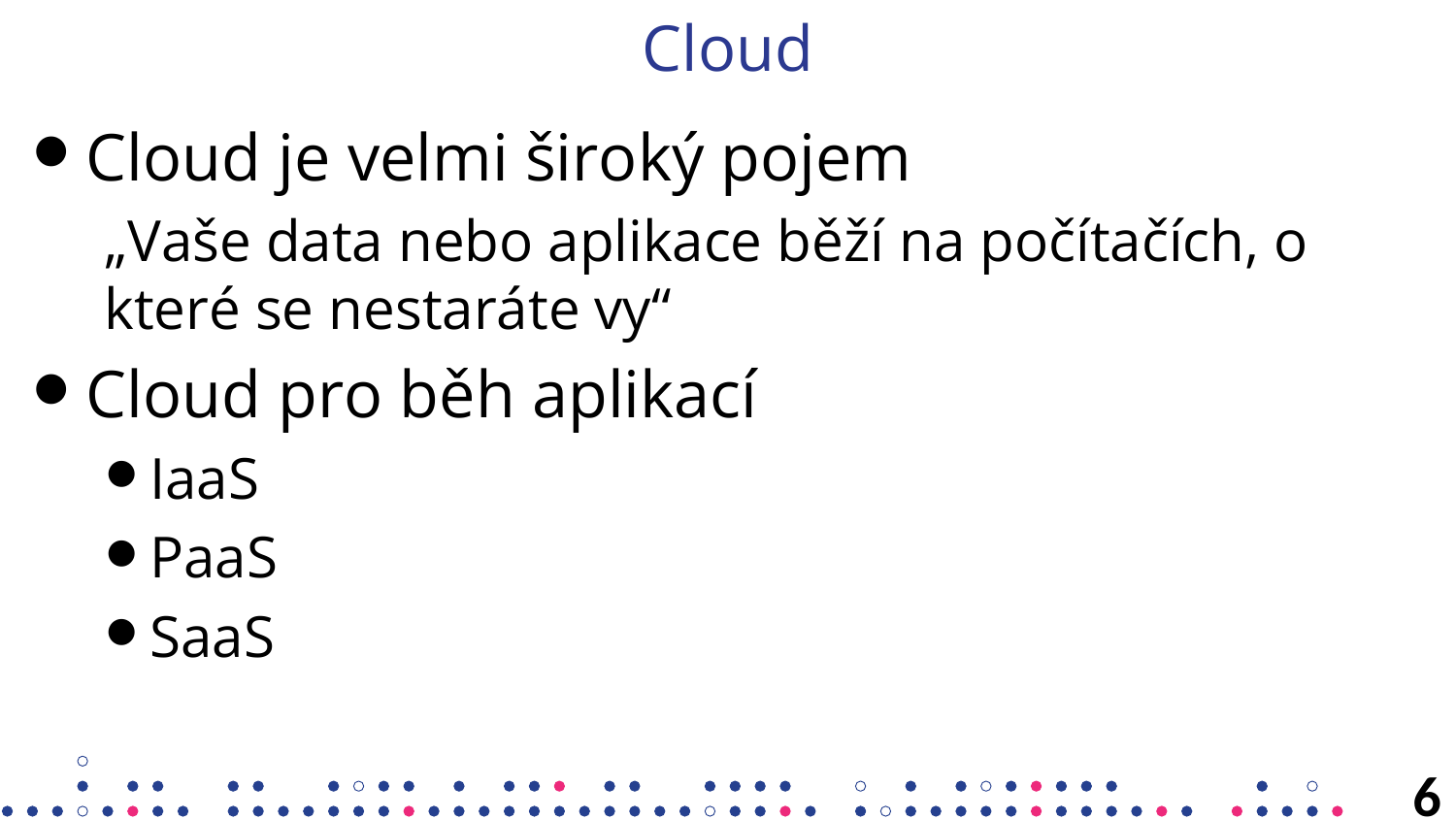

# Cloud
Cloud je velmi široký pojem
„Vaše data nebo aplikace běží na počítačích, o které se nestaráte vy“
Cloud pro běh aplikací
IaaS
PaaS
SaaS
6